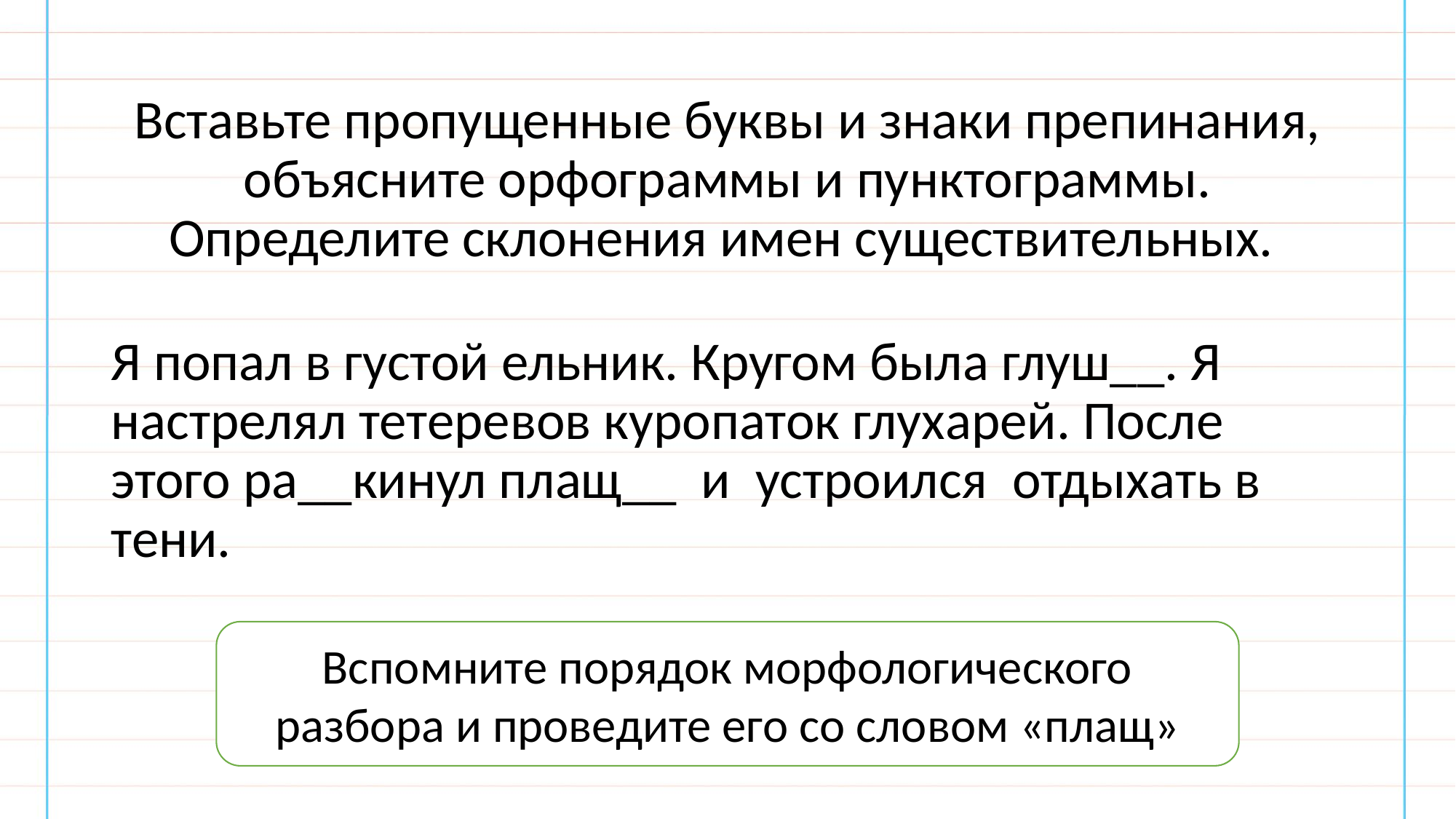

# Вставьте пропущенные буквы и знаки препинания, объясните орфограммы и пунктограммы. Определите склонения имен существительных.
Я попал в густой ельник. Кругом была глуш__. Я настрелял тетеревов куропаток глухарей. После этого ра__кинул плащ__  и  устроился  отдыхать в тени.

Вспомните порядок морфологического разбора и проведите его со словом «плащ»